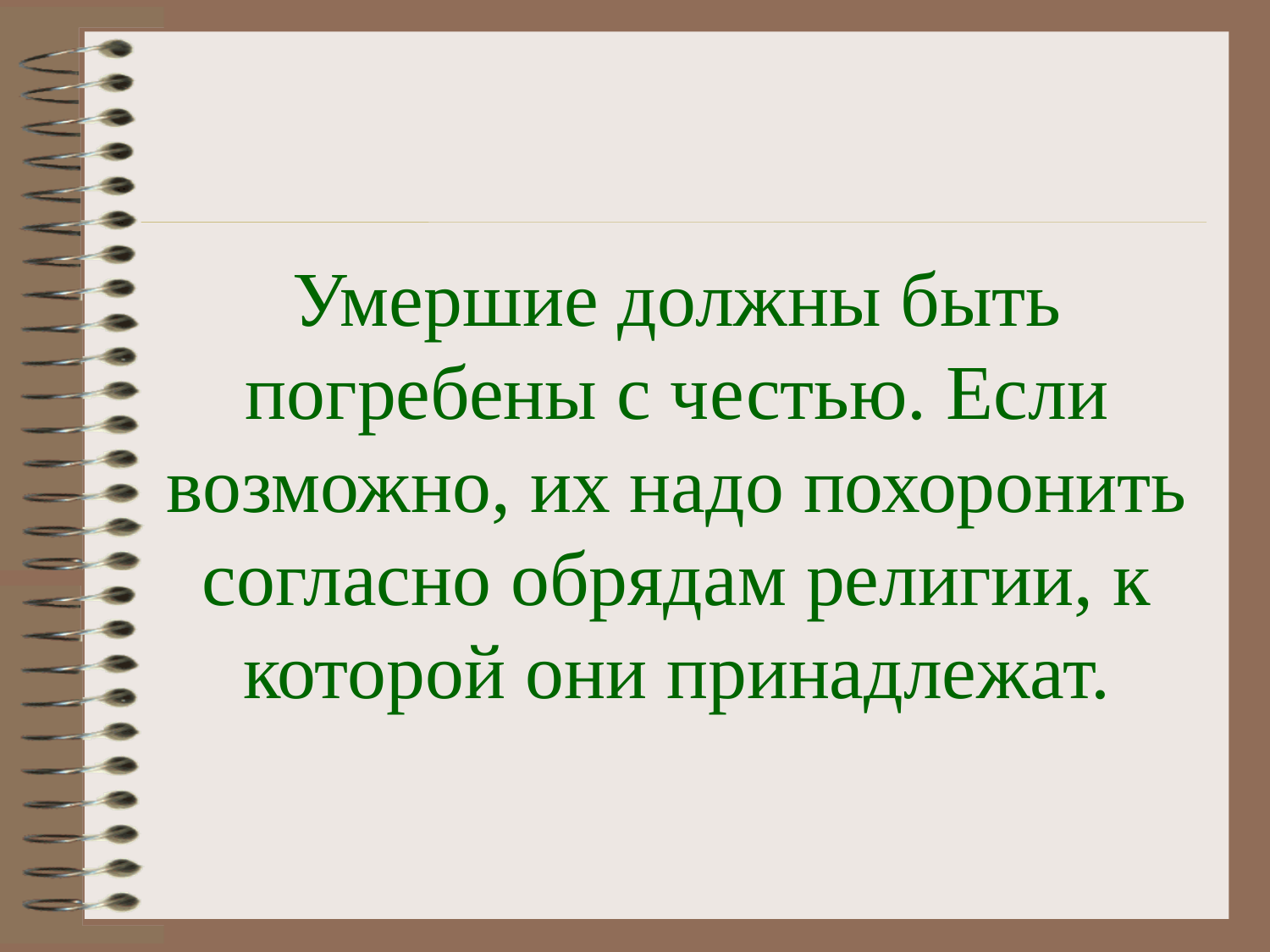

# Умершие должны быть погребены с честью. Если возможно, их надо похоронить согласно обрядам религии, к которой они принадлежат.